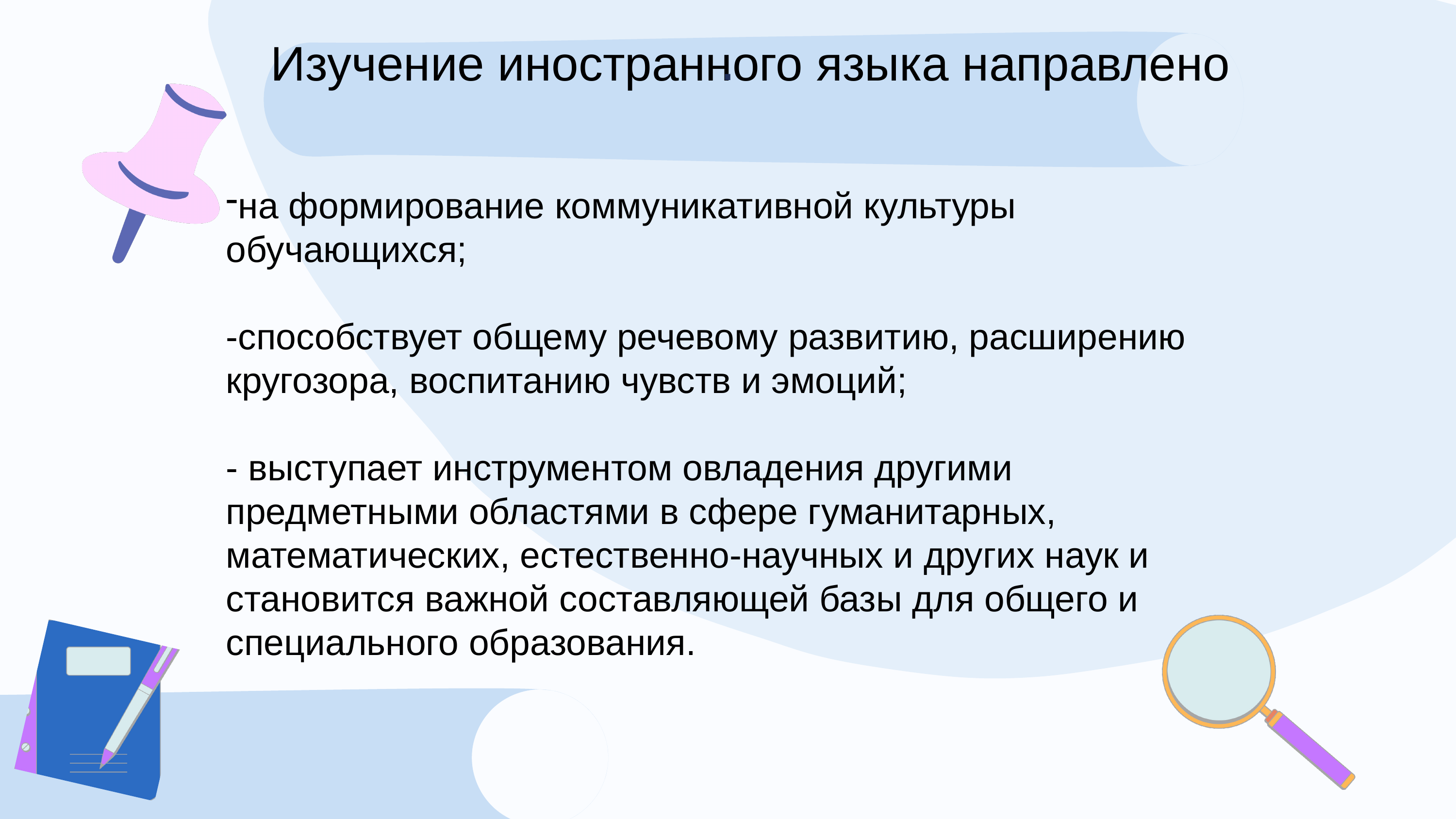

Изучение иностранного языка направлено
.

на формирование коммуникативной культуры обучающихся;

-способствует общему речевому развитию, расширению кругозора, воспитанию чувств и эмоций;

- выступает инструментом овладения другими предметными областями в сфере гуманитарных, математических, естественно-научных и других наук и становится важной составляющей базы для общего и специального образования.